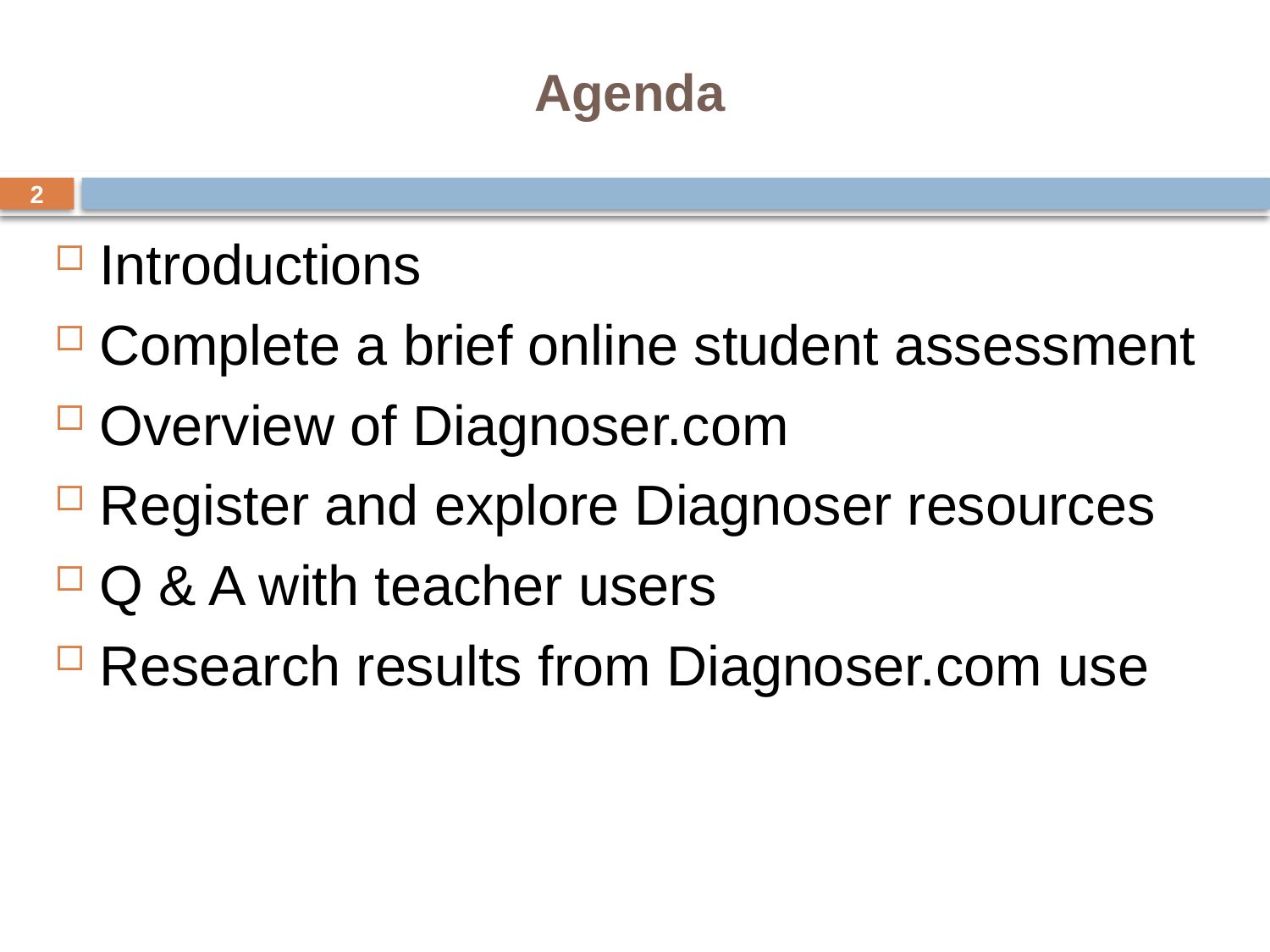

# Agenda
2
Introductions
Complete a brief online student assessment
Overview of Diagnoser.com
Register and explore Diagnoser resources
Q & A with teacher users
Research results from Diagnoser.com use